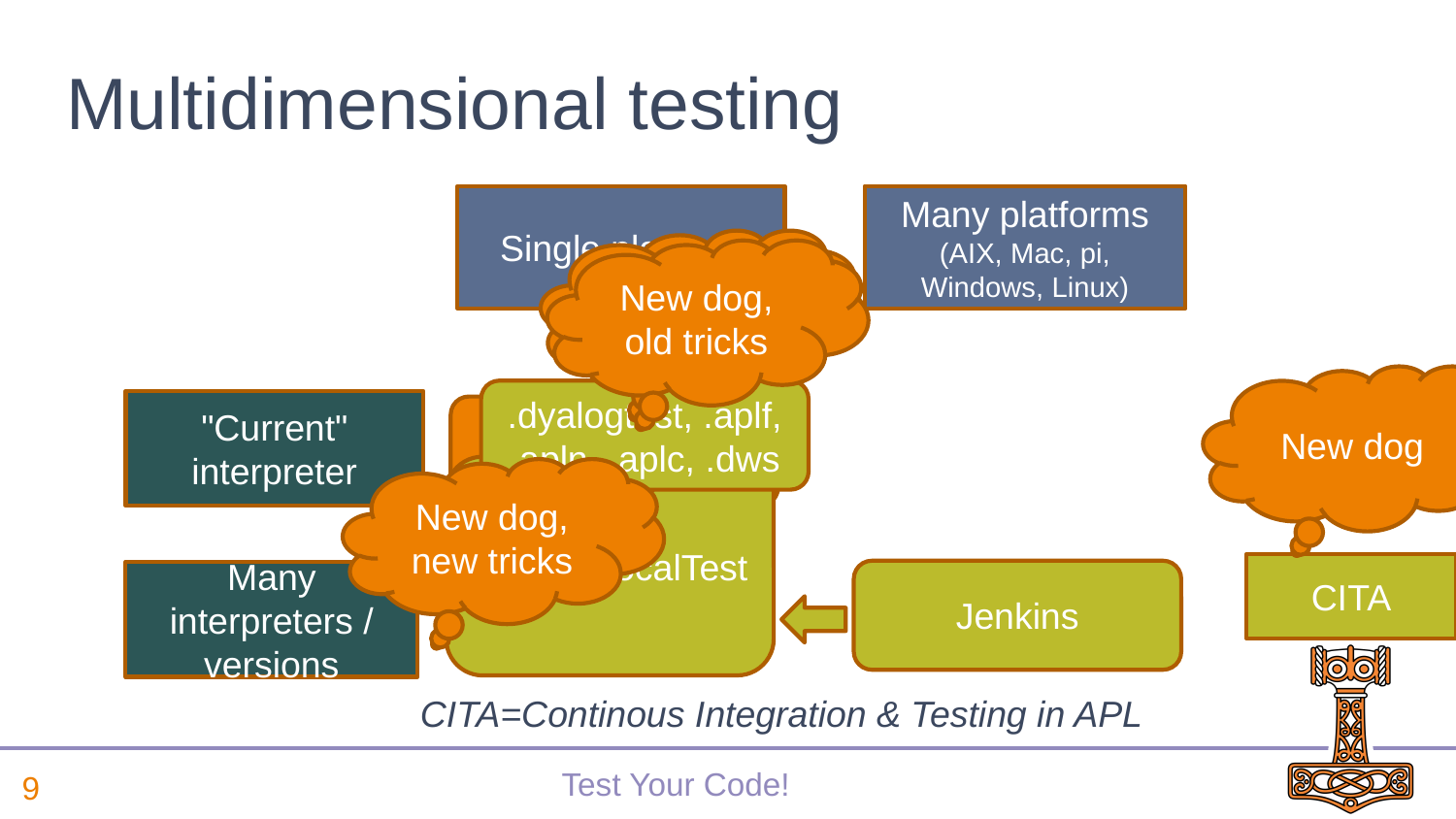

# Multidimensional testing
Single platform
Many platforms
(AIX, Mac, pi, Windows, Linux)
Old dog
New dog, old tricks
New dog
.dyalogtest, .aplf, .apln, .aplc, .dws
"Current" interpreter
]DTest
"Solo"
ExecuteLocalTest
New dog, new tricks
CITA
Jenkins
Many interpreters / versions

CITA=Continous Integration & Testing in APL